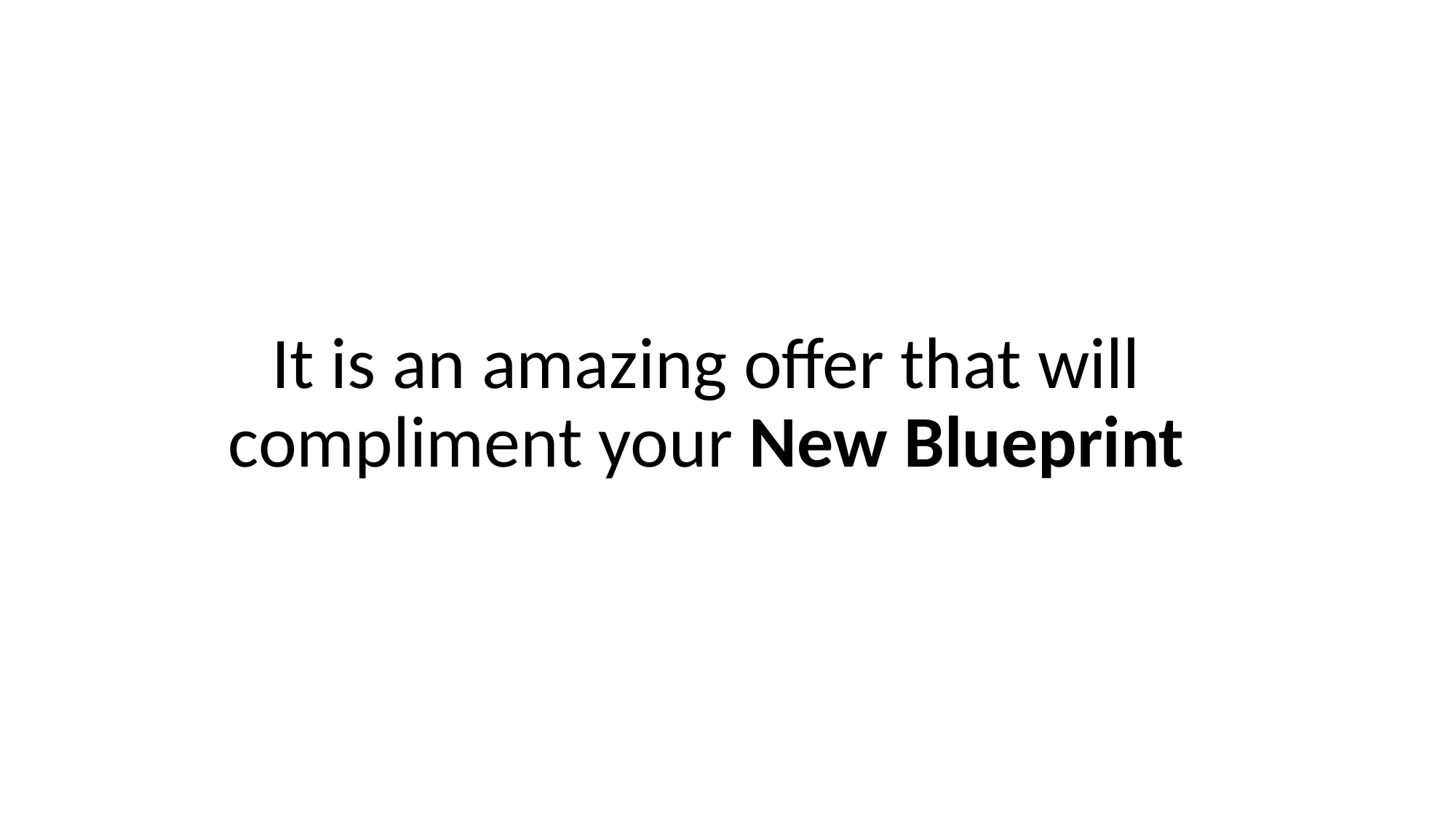

It is an amazing offer that will compliment your New Blueprint